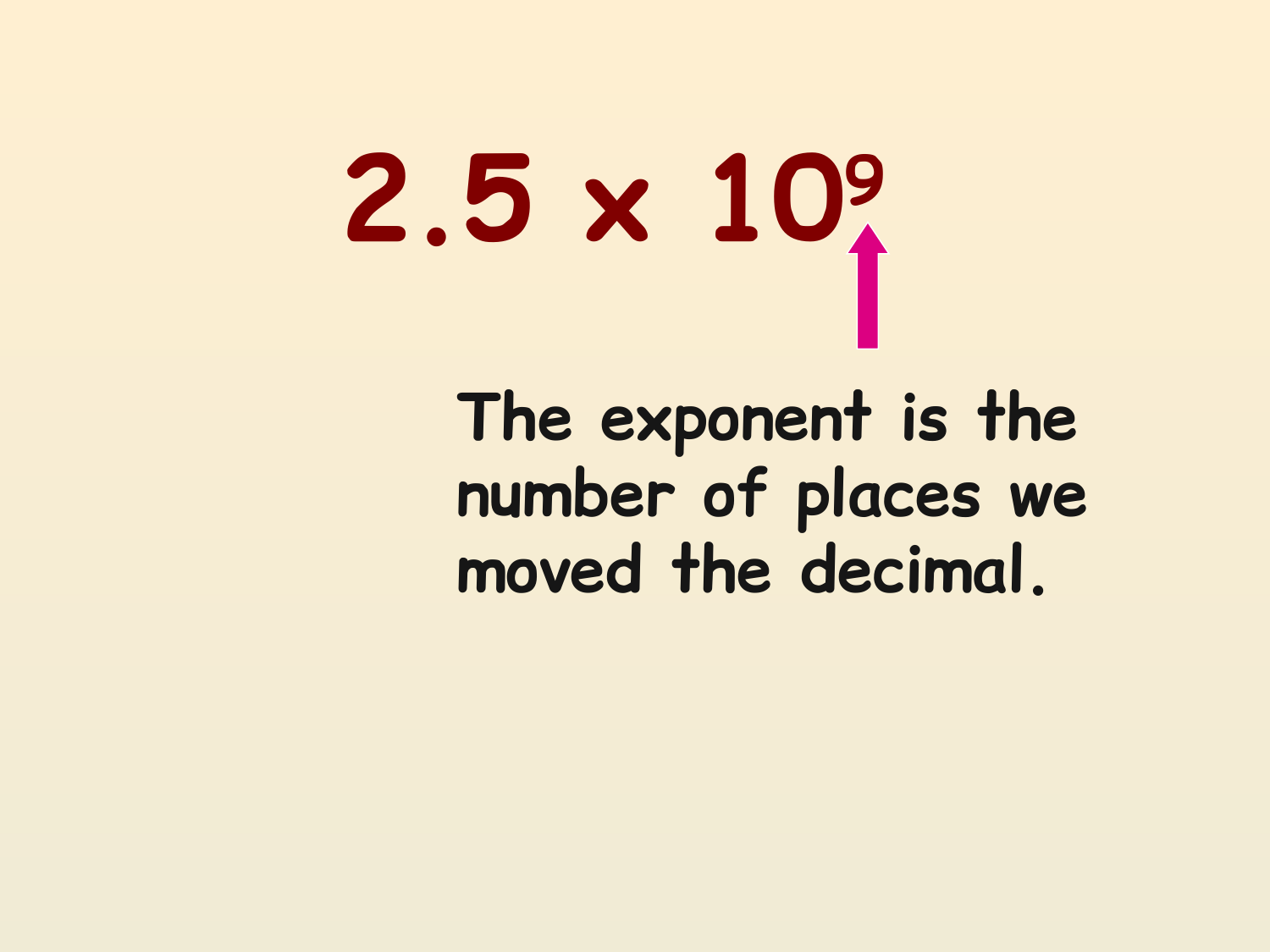

2.5 x 109

The exponent is the number of places we moved the decimal.